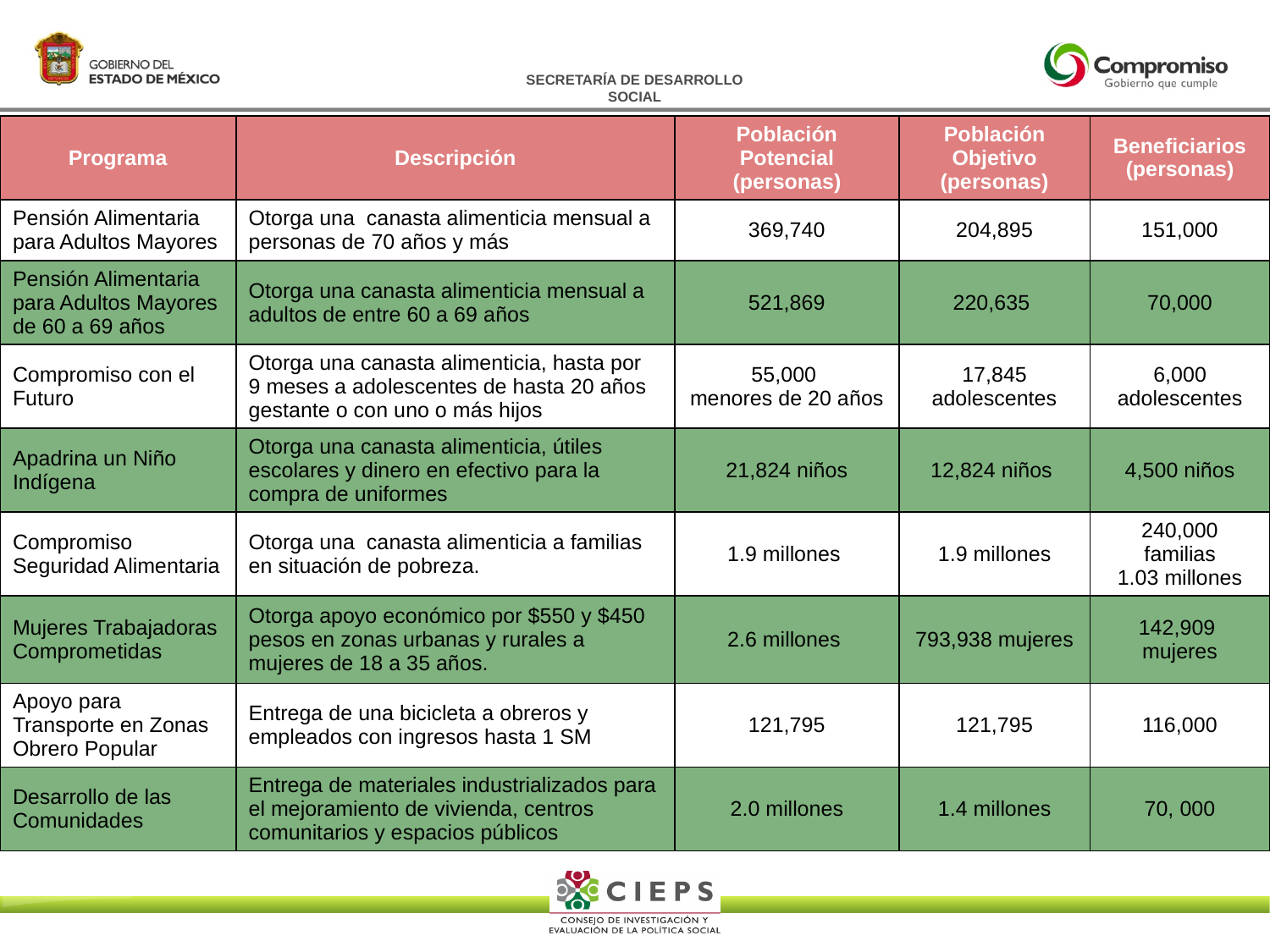

| Programa | Descripción | Población Potencial (personas) | Población Objetivo (personas) | Beneficiarios (personas) |
| --- | --- | --- | --- | --- |
| Pensión Alimentaria para Adultos Mayores | Otorga una canasta alimenticia mensual a personas de 70 años y más | 369,740 | 204,895 | 151,000 |
| Pensión Alimentaria para Adultos Mayores de 60 a 69 años | Otorga una canasta alimenticia mensual a adultos de entre 60 a 69 años | 521,869 | 220,635 | 70,000 |
| Compromiso con el Futuro | Otorga una canasta alimenticia, hasta por 9 meses a adolescentes de hasta 20 años gestante o con uno o más hijos | 55,000 menores de 20 años | 17,845 adolescentes | 6,000 adolescentes |
| Apadrina un Niño Indígena | Otorga una canasta alimenticia, útiles escolares y dinero en efectivo para la compra de uniformes | 21,824 niños | 12,824 niños | 4,500 niños |
| Compromiso Seguridad Alimentaria | Otorga una canasta alimenticia a familias en situación de pobreza. | 1.9 millones | 1.9 millones | 240,000 familias 1.03 millones |
| Mujeres Trabajadoras Comprometidas | Otorga apoyo económico por $550 y $450 pesos en zonas urbanas y rurales a mujeres de 18 a 35 años. | 2.6 millones | 793,938 mujeres | 142,909 mujeres |
| Apoyo para Transporte en Zonas Obrero Popular | Entrega de una bicicleta a obreros y empleados con ingresos hasta 1 SM | 121,795 | 121,795 | 116,000 |
| Desarrollo de las Comunidades | Entrega de materiales industrializados para el mejoramiento de vivienda, centros comunitarios y espacios públicos | 2.0 millones | 1.4 millones | 70, 000 |